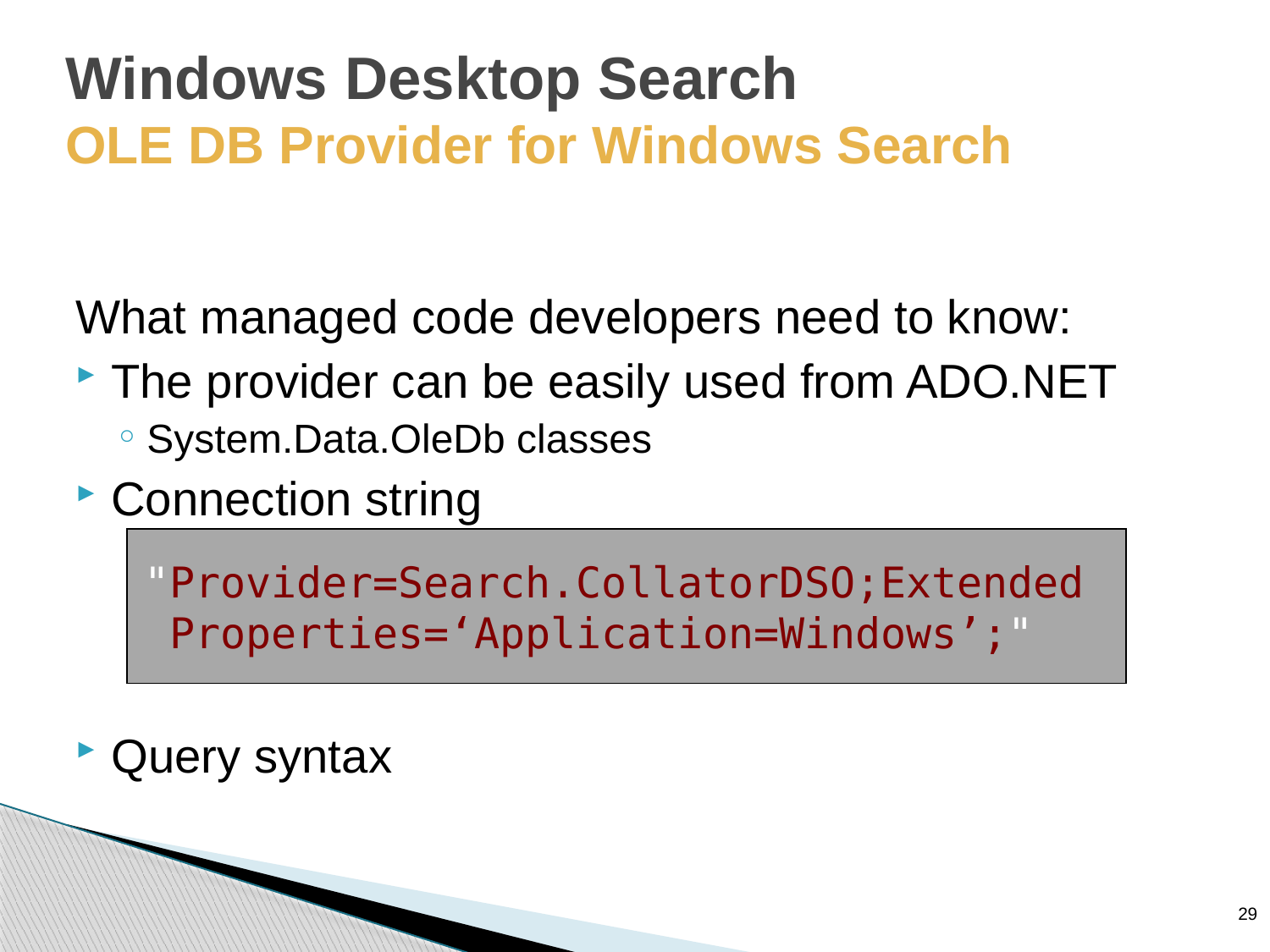

# Windows Desktop Search OLE DB Provider for Windows Search
What managed code developers need to know:
The provider can be easily used from ADO.NET
System.Data.OleDb classes
Connection string

Query syntax
"Provider=Search.CollatorDSO;Extended
 Properties=‘Application=Windows’;"
29